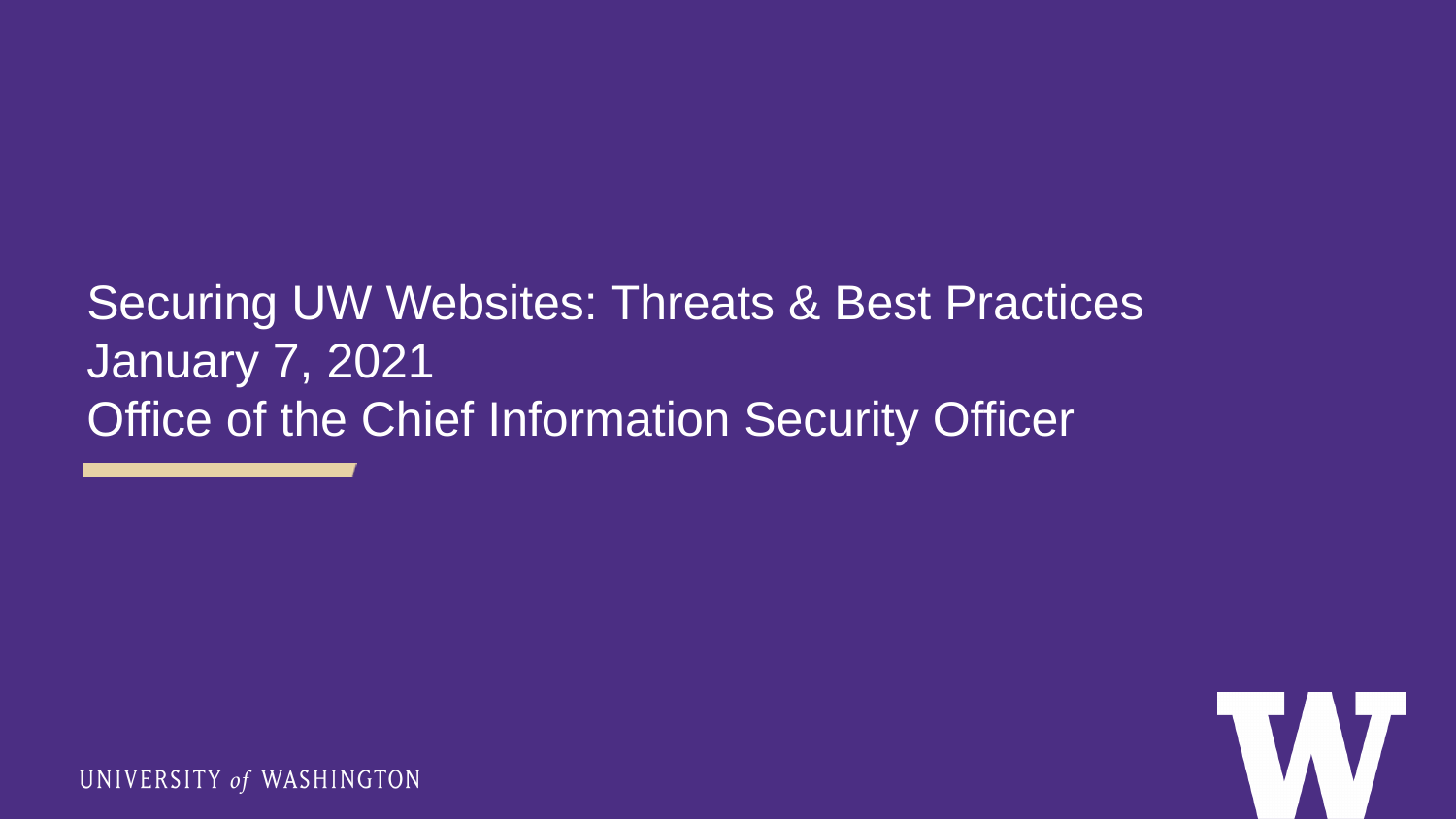

# Securing UW Websites: Threats & Best Practices
January 7, 2021
Office of the Chief Information Security Officer